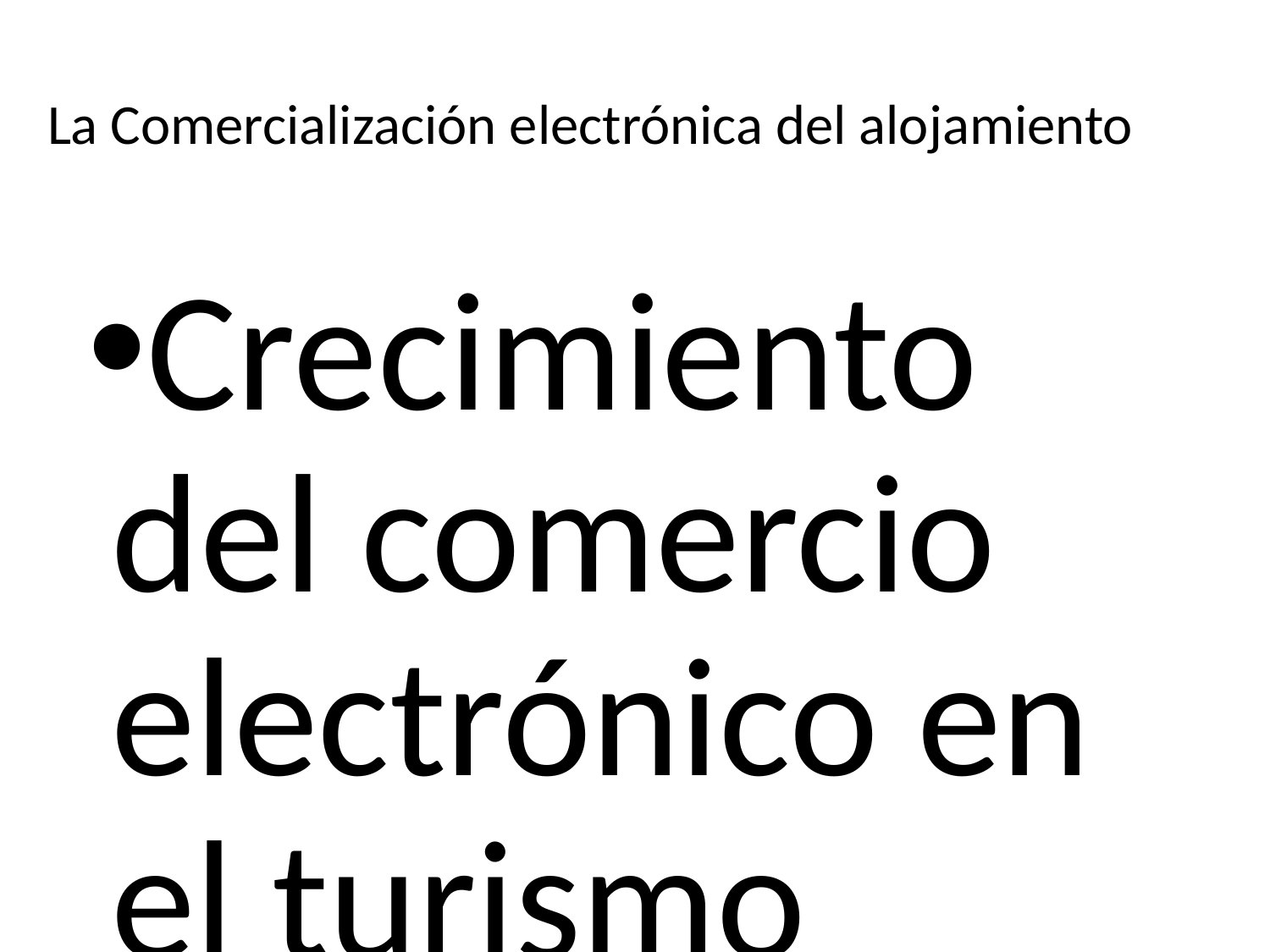

La Comercialización electrónica del alojamiento

Crecimiento del comercio electrónico en el turismo

Ventajas y Desventajas

Necesidad del turista.

Ruptura del modelo tradicional de hotel

Nuevas formas de  comercialización.